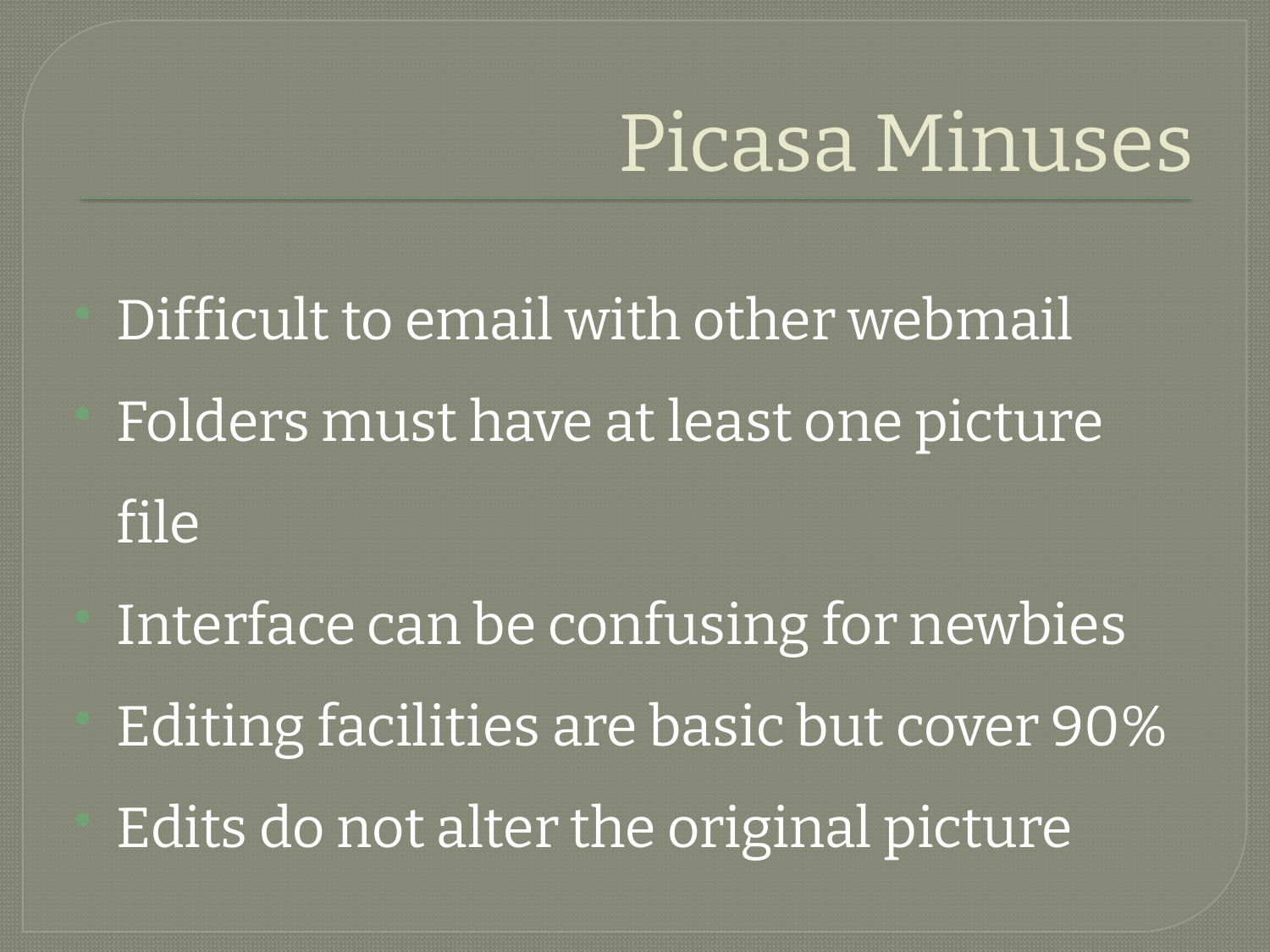

# Picasa Minuses
Difficult to email with other webmail
Folders must have at least one picture file
Interface can be confusing for newbies
Editing facilities are basic but cover 90%
Edits do not alter the original picture